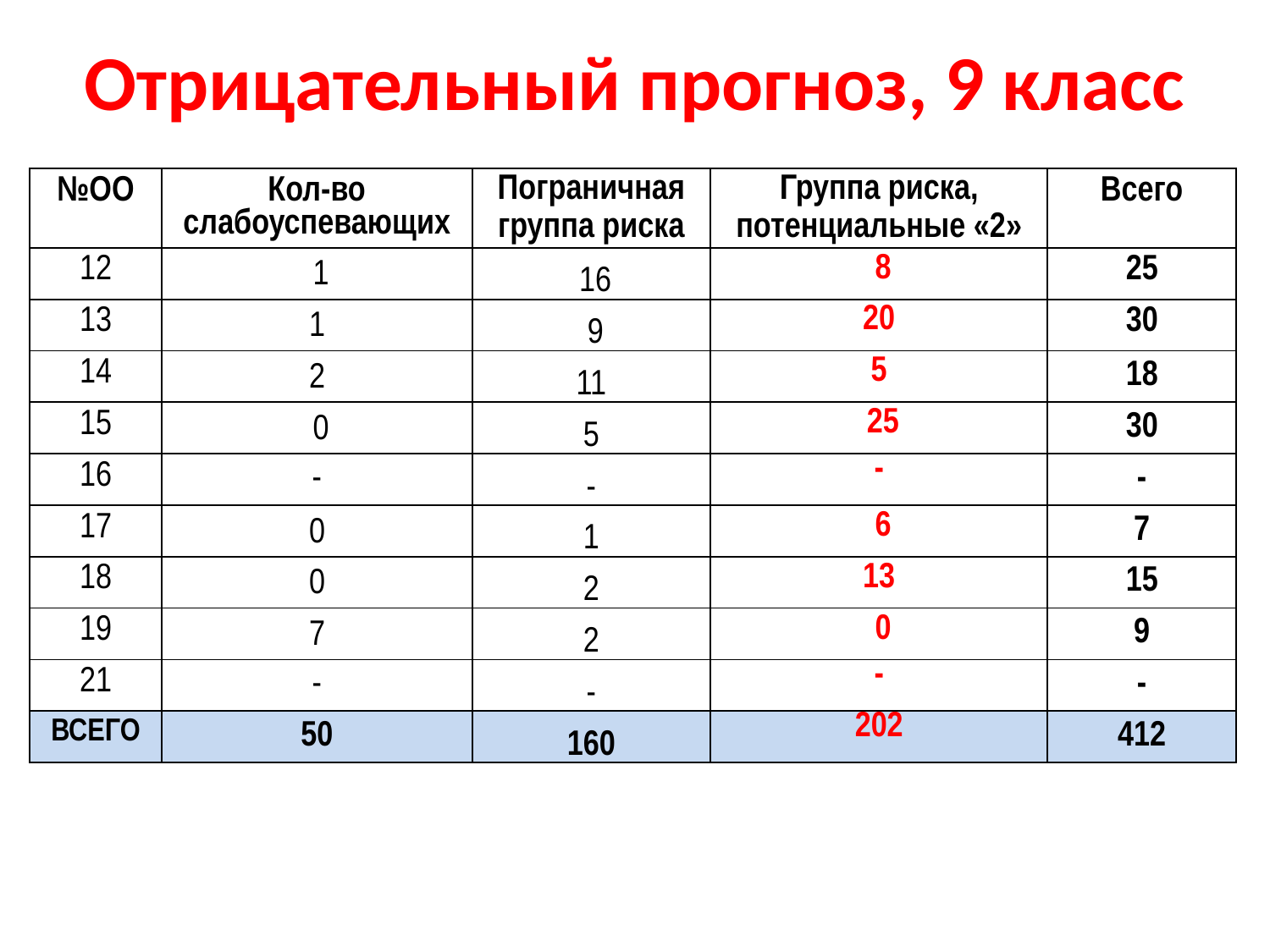

# Отрицательный прогноз, 9 класс
| №ОО | Кол-во слабоуспевающих | Пограничная группа риска | Группа риска, потенциальные «2» | Всего |
| --- | --- | --- | --- | --- |
| 12 | 1 | 16 | 8 | 25 |
| 13 | 1 | 9 | 20 | 30 |
| 14 | 2 | 11 | 5 | 18 |
| 15 | 0 | 5 | 25 | 30 |
| 16 | - | - | - | - |
| 17 | 0 | 1 | 6 | 7 |
| 18 | 0 | 2 | 13 | 15 |
| 19 | 7 | 2 | 0 | 9 |
| 21 | - | - | - | - |
| ВСЕГО | 50 | 160 | 202 | 412 |